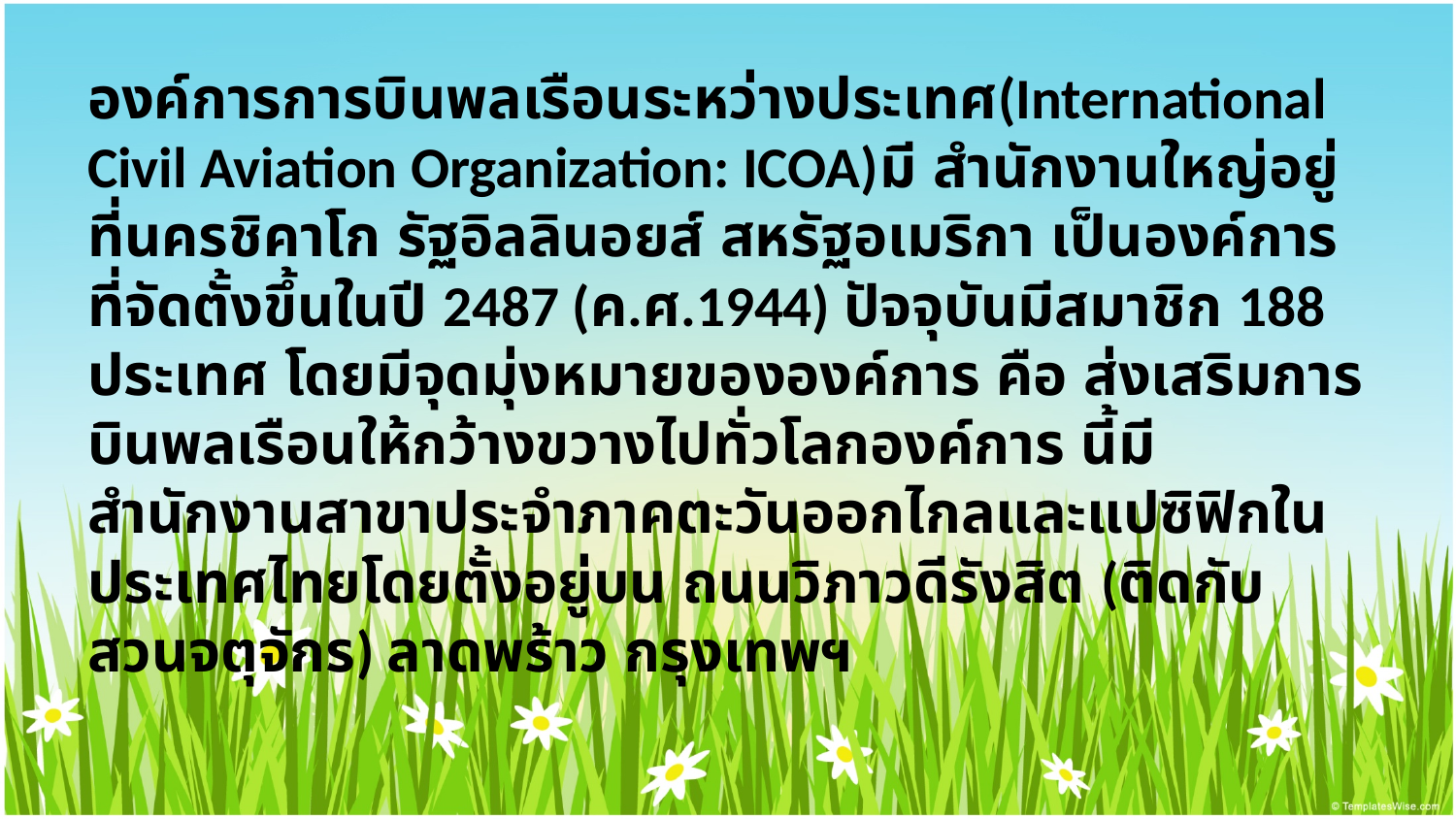

องค์การการบินพลเรือนระหว่างประเทศ(International Civil Aviation Organization: ICOA)มี สำนักงานใหญ่อยู่ที่นครชิคาโก รัฐอิลลินอยส์ สหรัฐอเมริกา เป็นองค์การที่จัดตั้งขึ้นในปี 2487 (ค.ศ.1944) ปัจจุบันมีสมาชิก 188 ประเทศ โดยมีจุดมุ่งหมายขององค์การ คือ ส่งเสริมการบินพลเรือนให้กว้างขวางไปทั่วโลกองค์การ นี้มีสำนักงานสาขาประจำภาคตะวันออกไกลและแปซิฟิกในประเทศไทยโดยตั้งอยู่บน ถนนวิภาวดีรังสิต (ติดกับสวนจตุจักร) ลาดพร้าว กรุงเทพฯ